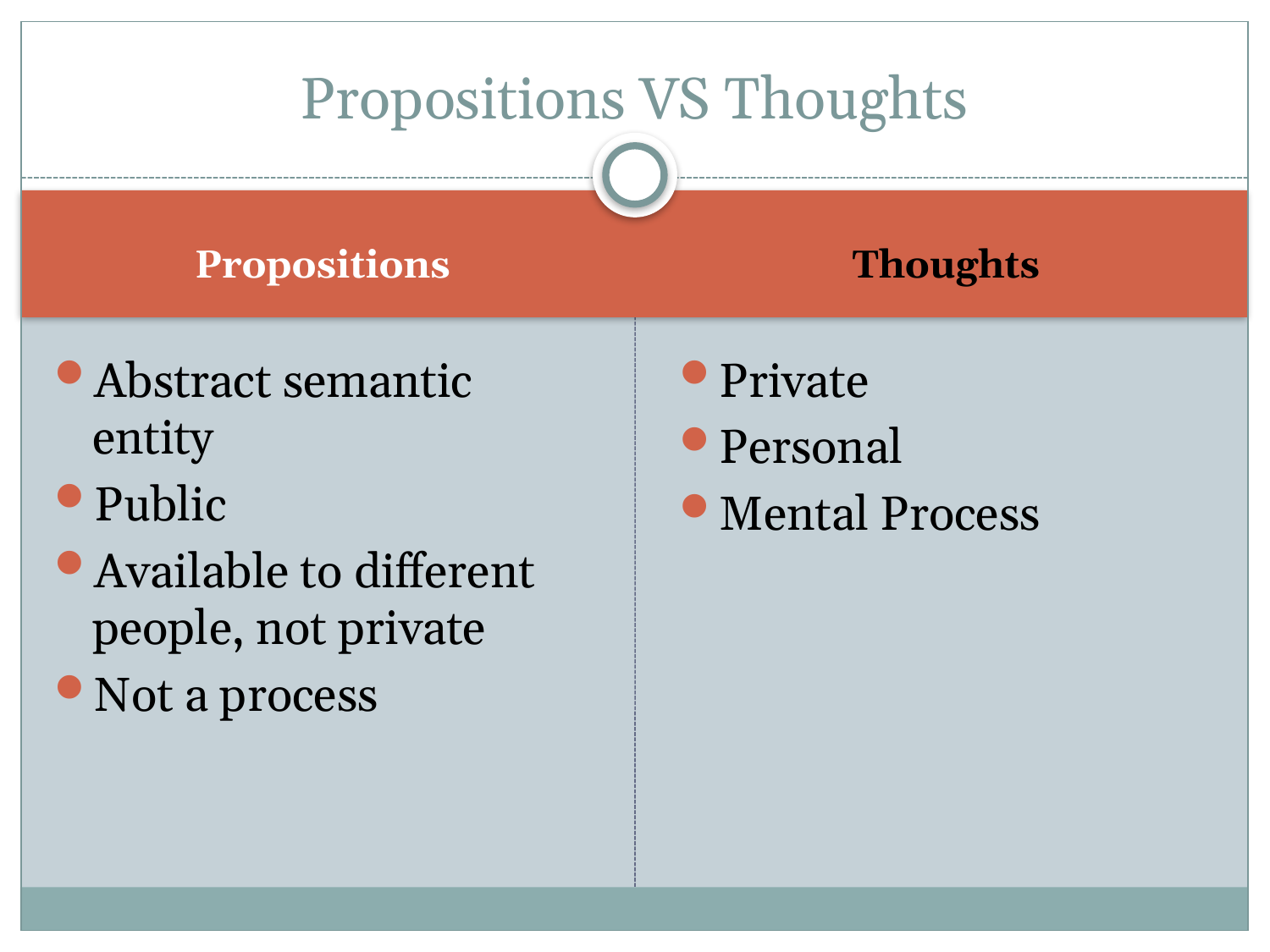

# Propositions VS Thoughts
Propositions
Thoughts
Abstract semantic entity
Public
Available to different people, not private
Not a process

Private
Personal
Mental Process